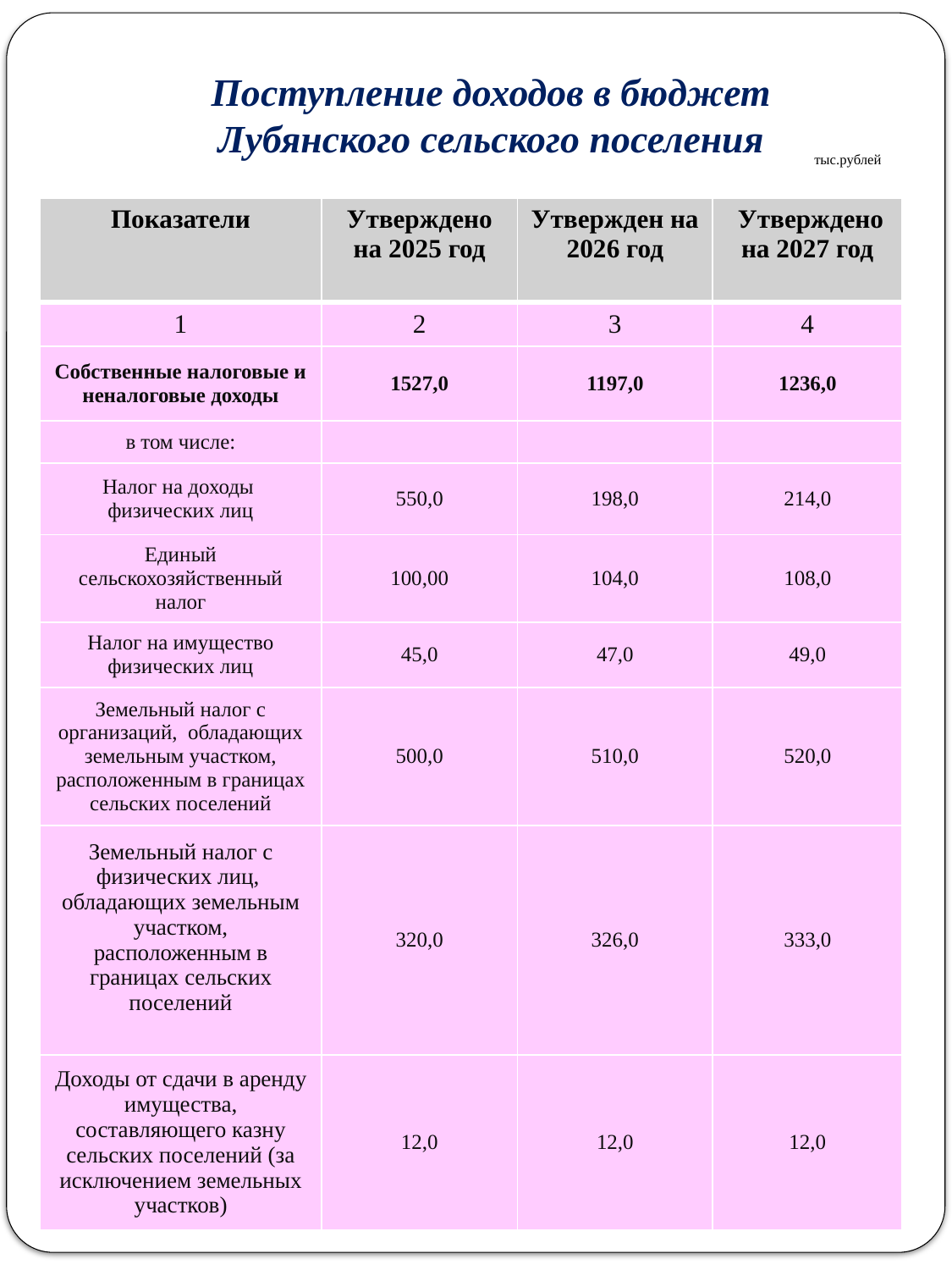

Поступление доходов в бюджет
Лубянского сельского поселения
тыс.рублей
| Показатели | Утверждено на 2025 год | Утвержден на 2026 год | Утверждено на 2027 год |
| --- | --- | --- | --- |
| 1 | 2 | 3 | 4 |
| Собственные налоговые и неналоговые доходы | 1527,0 | 1197,0 | 1236,0 |
| в том числе: |  |  |  |
| Налог на доходы физических лиц | 550,0 | 198,0 | 214,0 |
| Единый сельскохозяйственный налог | 100,00 | 104,0 | 108,0 |
| Налог на имущество физических лиц | 45,0 | 47,0 | 49,0 |
| Земельный налог с организаций, обладающих земельным участком, расположенным в границах сельских поселений | 500,0 | 510,0 | 520,0 |
| Земельный налог с физических лиц, обладающих земельным участком, расположенным в границах сельских поселений | 320,0 | 326,0 | 333,0 |
| Доходы от сдачи в аренду имущества, составляющего казну сельских поселений (за исключением земельных участков) | 12,0 | 12,0 | 12,0 |